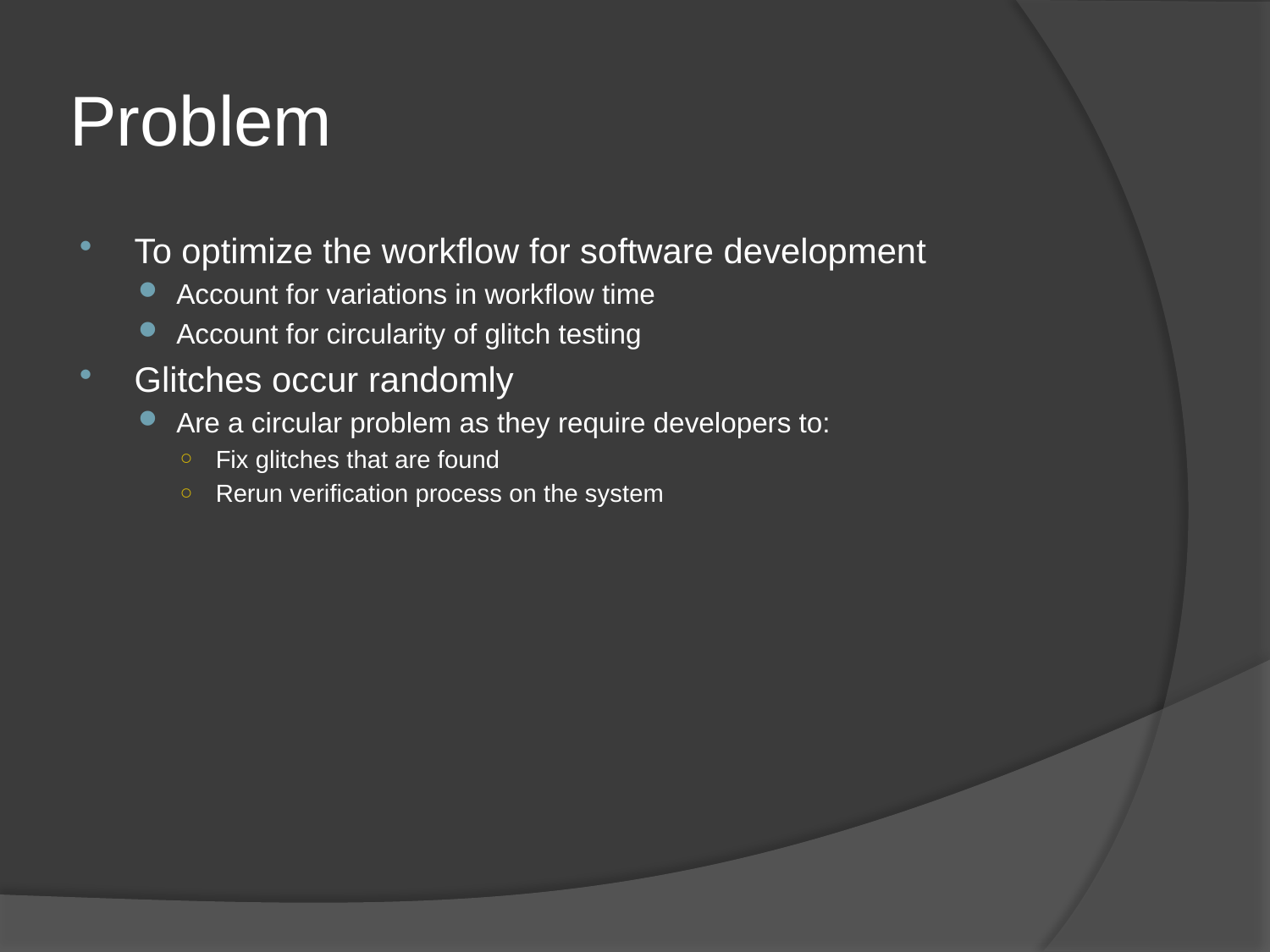

# Problem
To optimize the workflow for software development
Account for variations in workflow time
Account for circularity of glitch testing
Glitches occur randomly
Are a circular problem as they require developers to:
Fix glitches that are found
Rerun verification process on the system